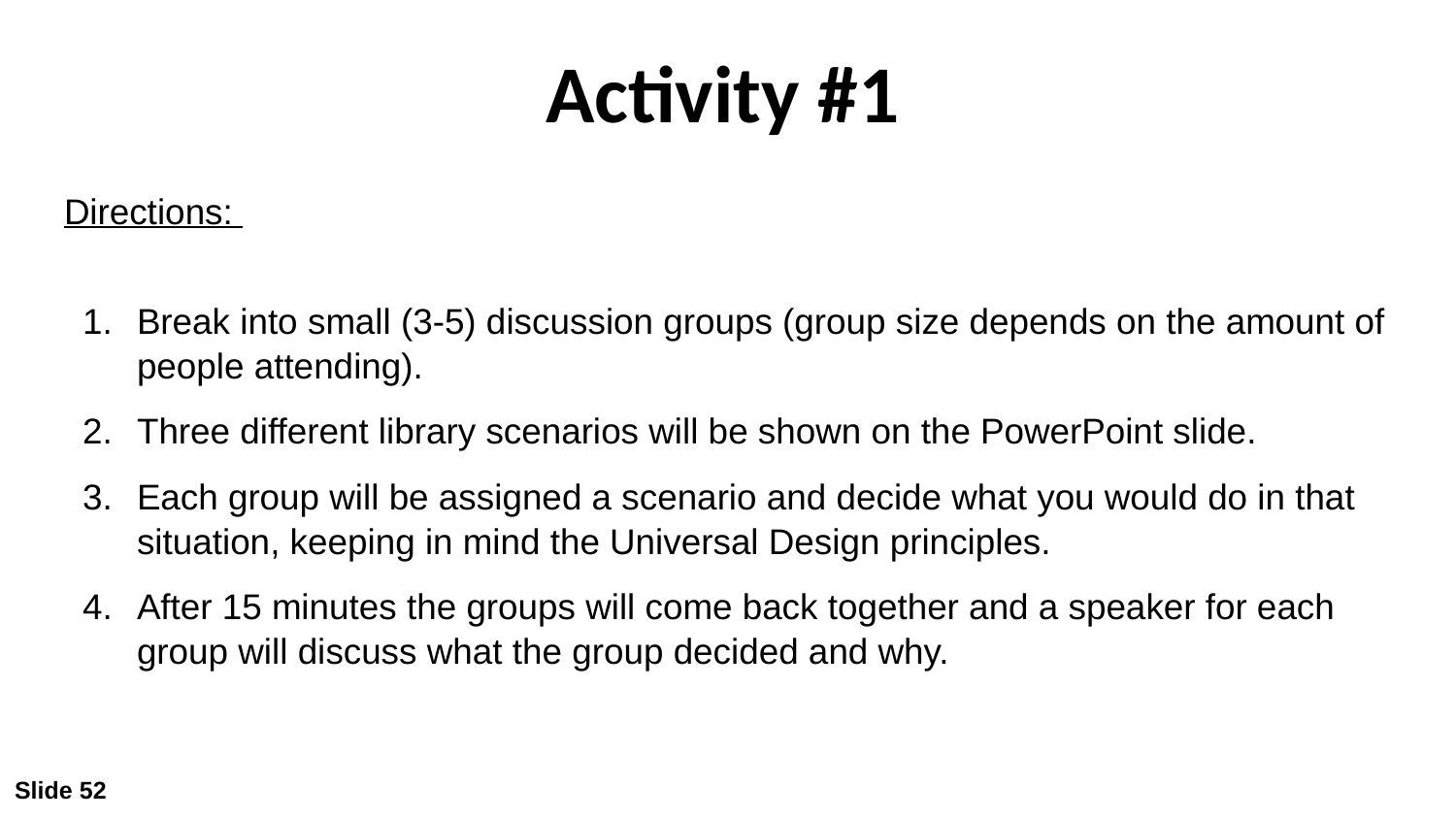

# Activity #1
Directions:

Break into small (3-5) discussion groups (group size depends on the amount of people attending).
Three different library scenarios will be shown on the PowerPoint slide.
Each group will be assigned a scenario and decide what you would do in that situation, keeping in mind the Universal Design principles.
After 15 minutes the groups will come back together and a speaker for each group will discuss what the group decided and why.
Slide 52